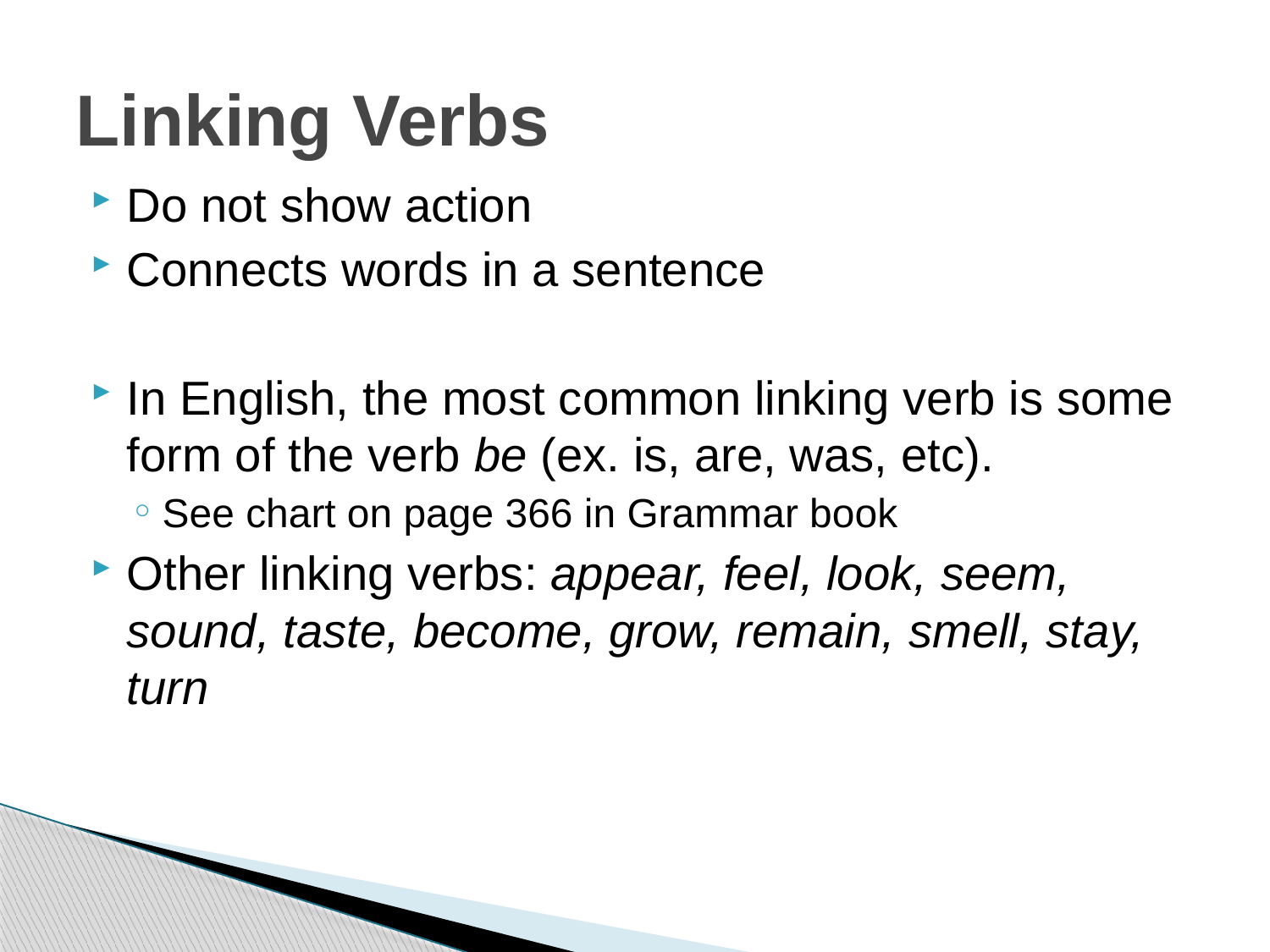

# Linking Verbs
Do not show action
Connects words in a sentence

In English, the most common linking verb is some form of the verb be (ex. is, are, was, etc).
See chart on page 366 in Grammar book
Other linking verbs: appear, feel, look, seem, sound, taste, become, grow, remain, smell, stay, turn